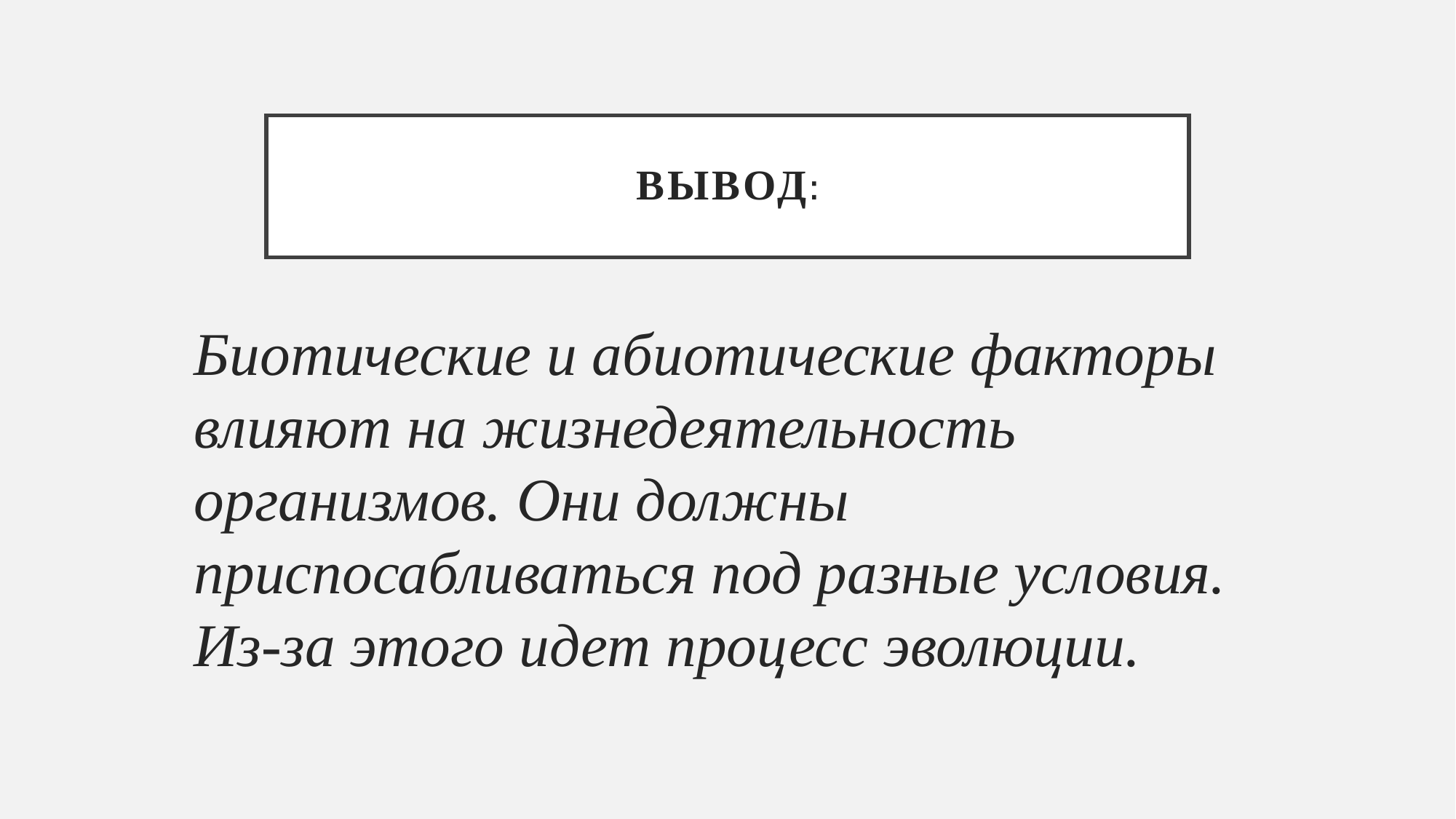

# Вывод:
Биотические и абиотические факторы влияют на жизнедеятельность организмов. Они должны приспосабливаться под разные условия. Из-за этого идет процесс эволюции.